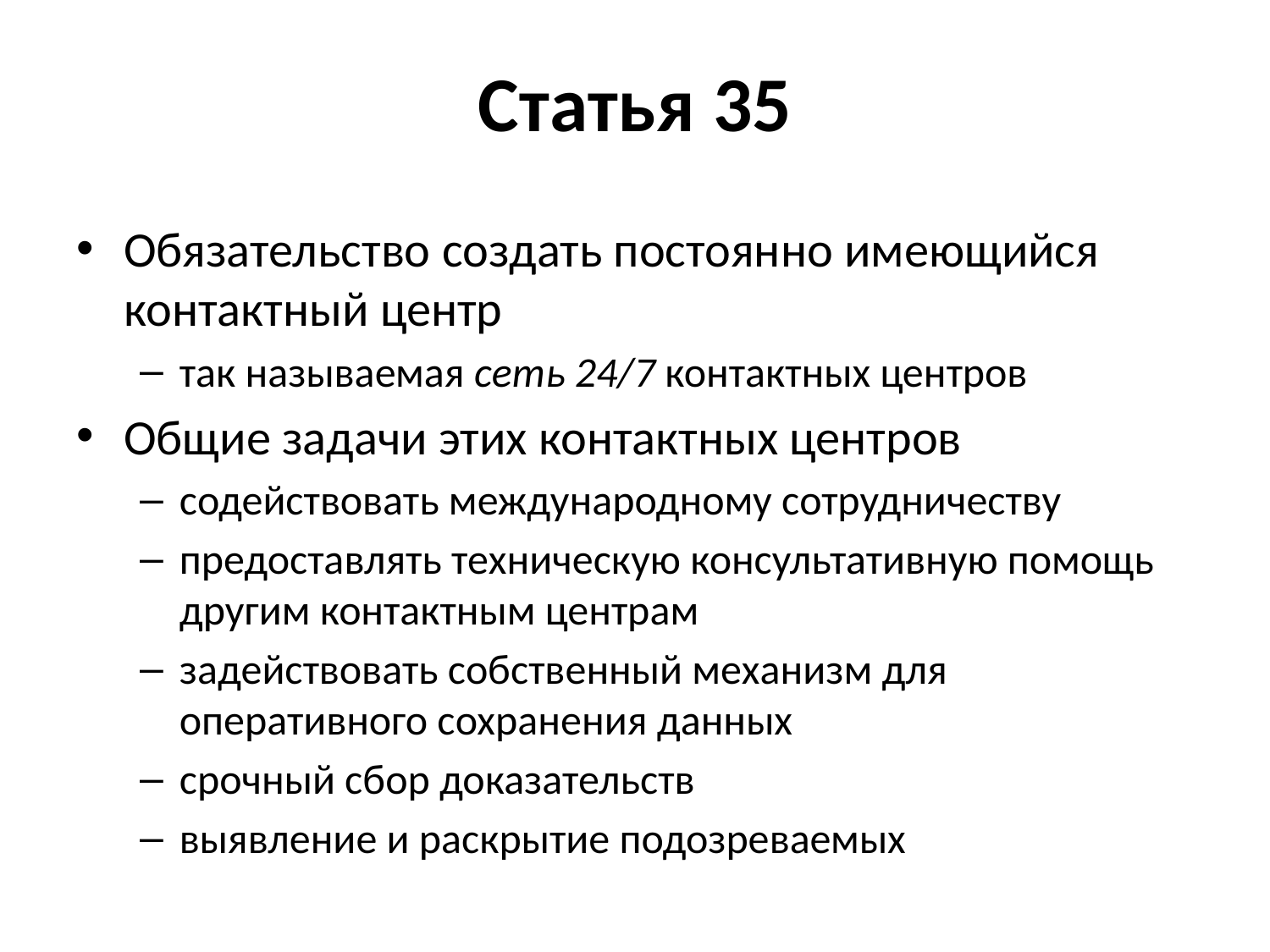

# Статья 35
Обязательство создать постоянно имеющийся контактный центр
так называемая сеть 24/7 контактных центров
Общие задачи этих контактных центров
содействовать международному сотрудничеству
предоставлять техническую консультативную помощь другим контактным центрам
задействовать собственный механизм для оперативного сохранения данных
срочный сбор доказательств
выявление и раскрытие подозреваемых